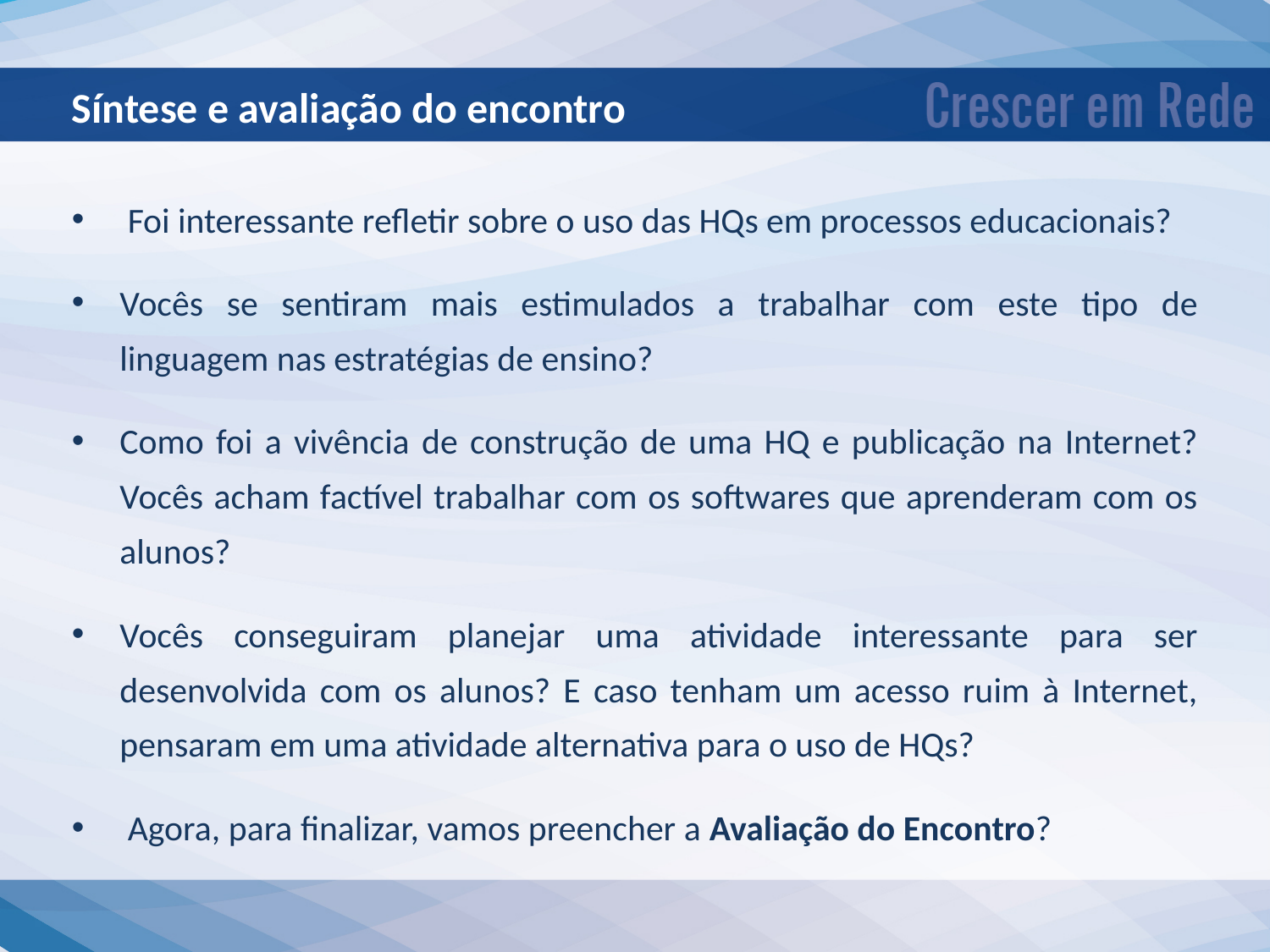

Síntese e avaliação do encontro

 Foi interessante refletir sobre o uso das HQs em processos educacionais?
Vocês se sentiram mais estimulados a trabalhar com este tipo de linguagem nas estratégias de ensino?
Como foi a vivência de construção de uma HQ e publicação na Internet? Vocês acham factível trabalhar com os softwares que aprenderam com os alunos?
Vocês conseguiram planejar uma atividade interessante para ser desenvolvida com os alunos? E caso tenham um acesso ruim à Internet, pensaram em uma atividade alternativa para o uso de HQs?
 Agora, para finalizar, vamos preencher a Avaliação do Encontro?